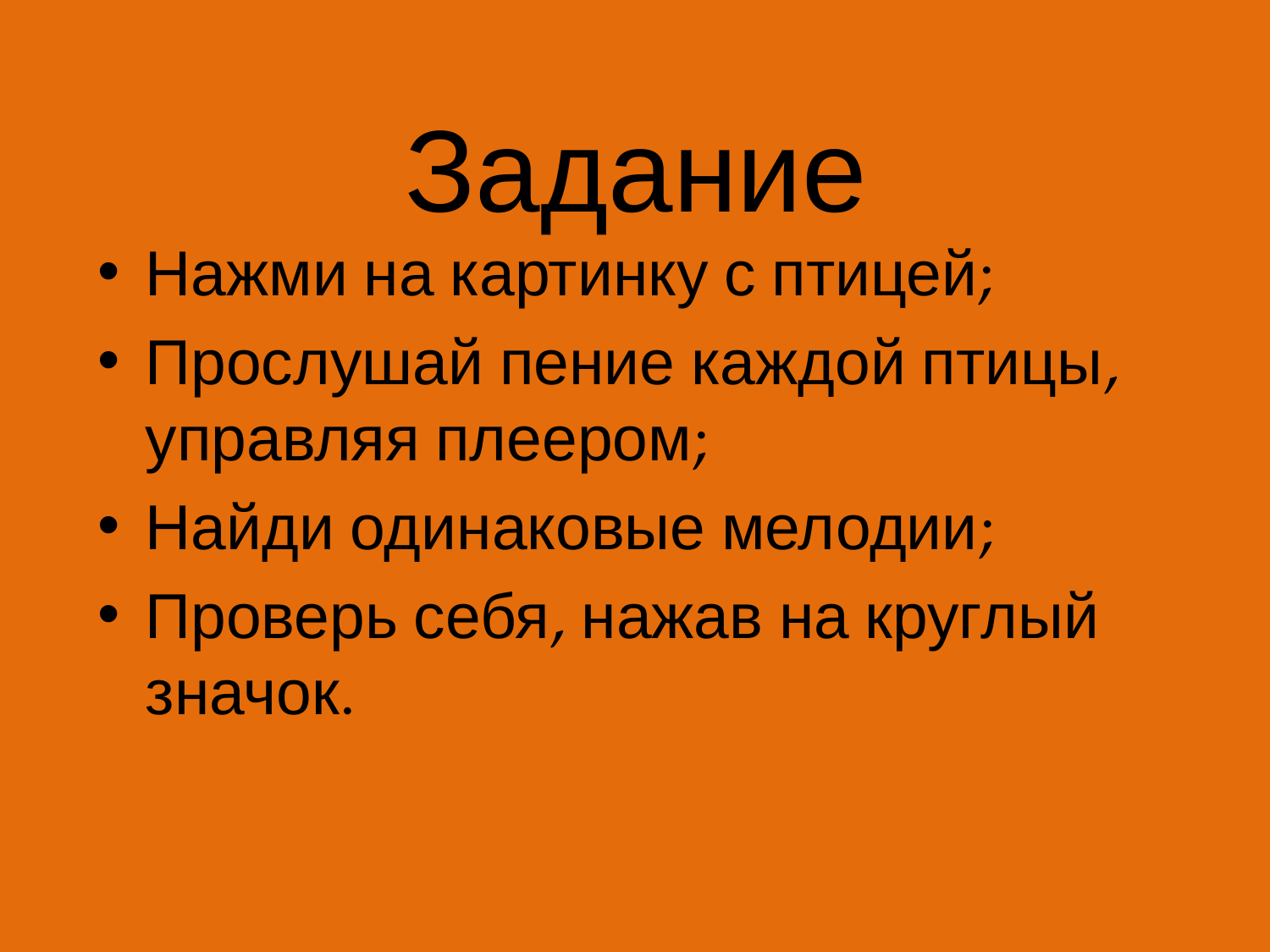

# Задание
Нажми на картинку с птицей;
Прослушай пение каждой птицы, управляя плеером;
Найди одинаковые мелодии;
Проверь себя, нажав на круглый значок.